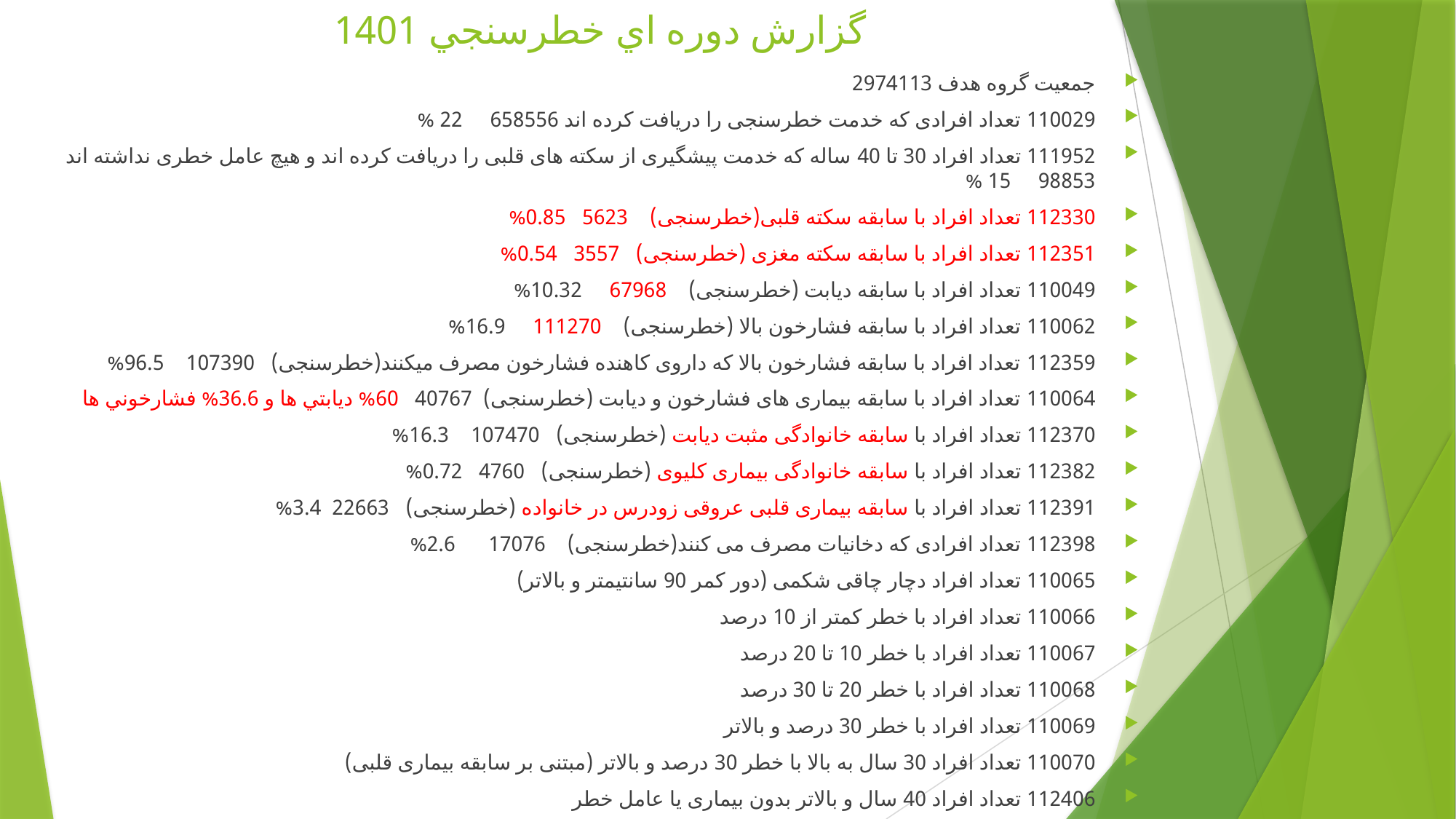

# گزارش دوره اي خطرسنجي 1401
جمعیت گروه هدف 2974113
110029 تعداد افرادی که خدمت خطرسنجی را دریافت کرده اند 658556     22 %
111952 تعداد افراد 30 تا 40 ساله که خدمت پیشگیری از سکته های قلبی را دریافت کرده اند و هیچ عامل خطری نداشته اند 98853     15 %
112330 تعداد افراد با سابقه سکته قلبی(خطرسنجی)    5623   0.85%
112351 تعداد افراد با سابقه سکته مغزی (خطرسنجی)   3557   0.54%
110049 تعداد افراد با سابقه دیابت (خطرسنجی)    67968     10.32%
110062 تعداد افراد با سابقه فشارخون بالا (خطرسنجی)    111270     16.9%
112359 تعداد افراد با سابقه فشارخون بالا که داروی کاهنده فشارخون مصرف میکنند(خطرسنجی)   107390    96.5%
110064 تعداد افراد با سابقه بیماری های فشارخون و دیابت (خطرسنجی)  40767   60% ديابتي ها و 36.6% فشارخوني ها
112370 تعداد افراد با سابقه خانوادگی مثبت دیابت (خطرسنجی)   107470    16.3%
112382 تعداد افراد با سابقه خانوادگی بیماری کلیوی (خطرسنجی)   4760   0.72%
112391 تعداد افراد با سابقه بیماری قلبی عروقی زودرس در خانواده (خطرسنجی)   22663  3.4%
112398 تعداد افرادی که دخانیات مصرف می کنند(خطرسنجی)    17076      2.6%
110065 تعداد افراد دچار چاقی شکمی (دور کمر 90 سانتیمتر و بالاتر)
110066 تعداد افراد با خطر کمتر از 10 درصد
110067 تعداد افراد با خطر 10 تا 20 درصد
110068 تعداد افراد با خطر 20 تا 30 درصد
110069 تعداد افراد با خطر 30 درصد و بالاتر
110070 تعداد افراد 30 سال به بالا با خطر 30 درصد و بالاتر (مبتنی بر سابقه بیماری قلبی)
112406 تعداد افراد 40 سال و بالاتر بدون بیماری یا عامل خطر